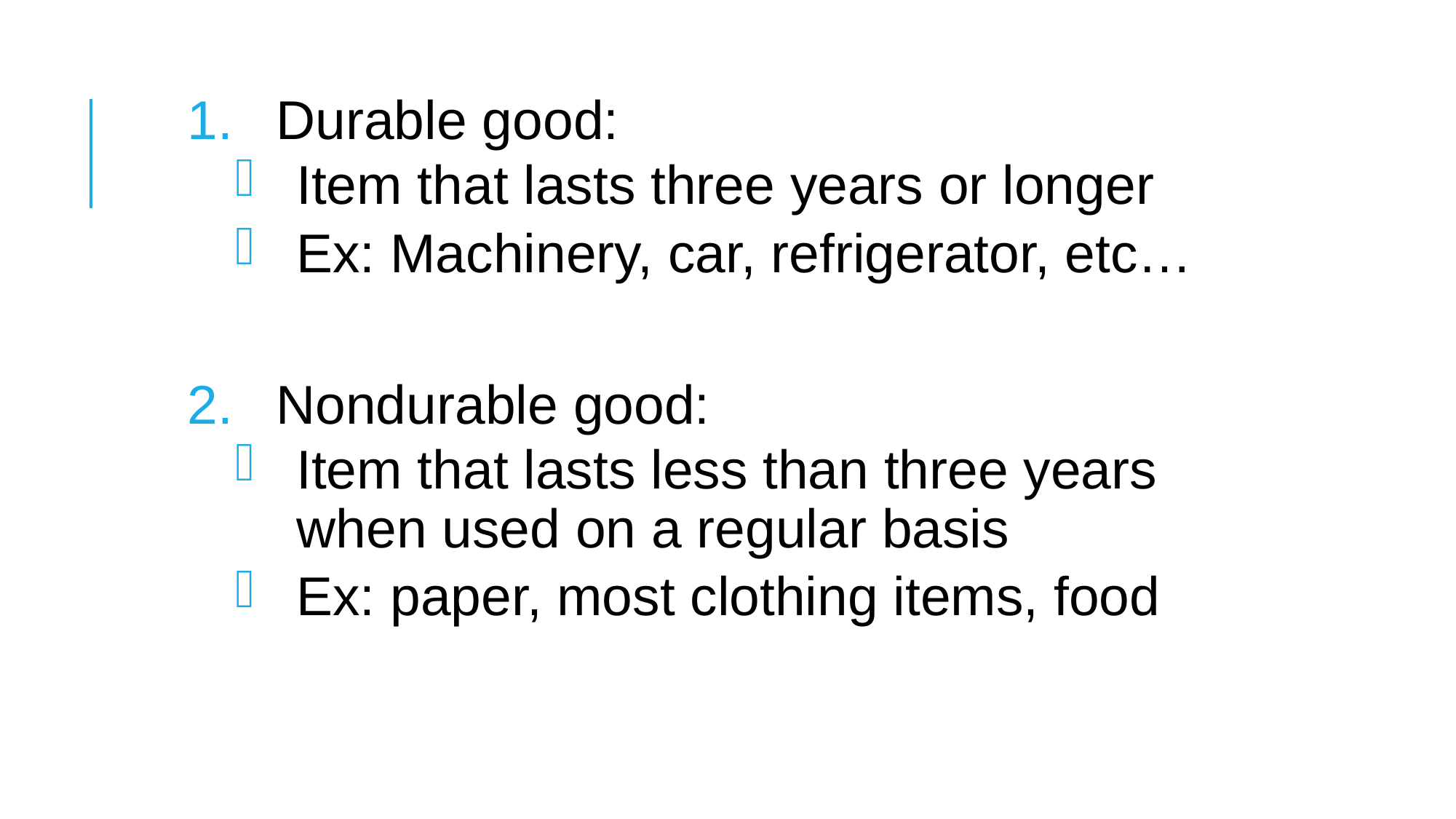

Durable good:
Item that lasts three years or longer
Ex: Machinery, car, refrigerator, etc…

Nondurable good:
Item that lasts less than three years when used on a regular basis
Ex: paper, most clothing items, food